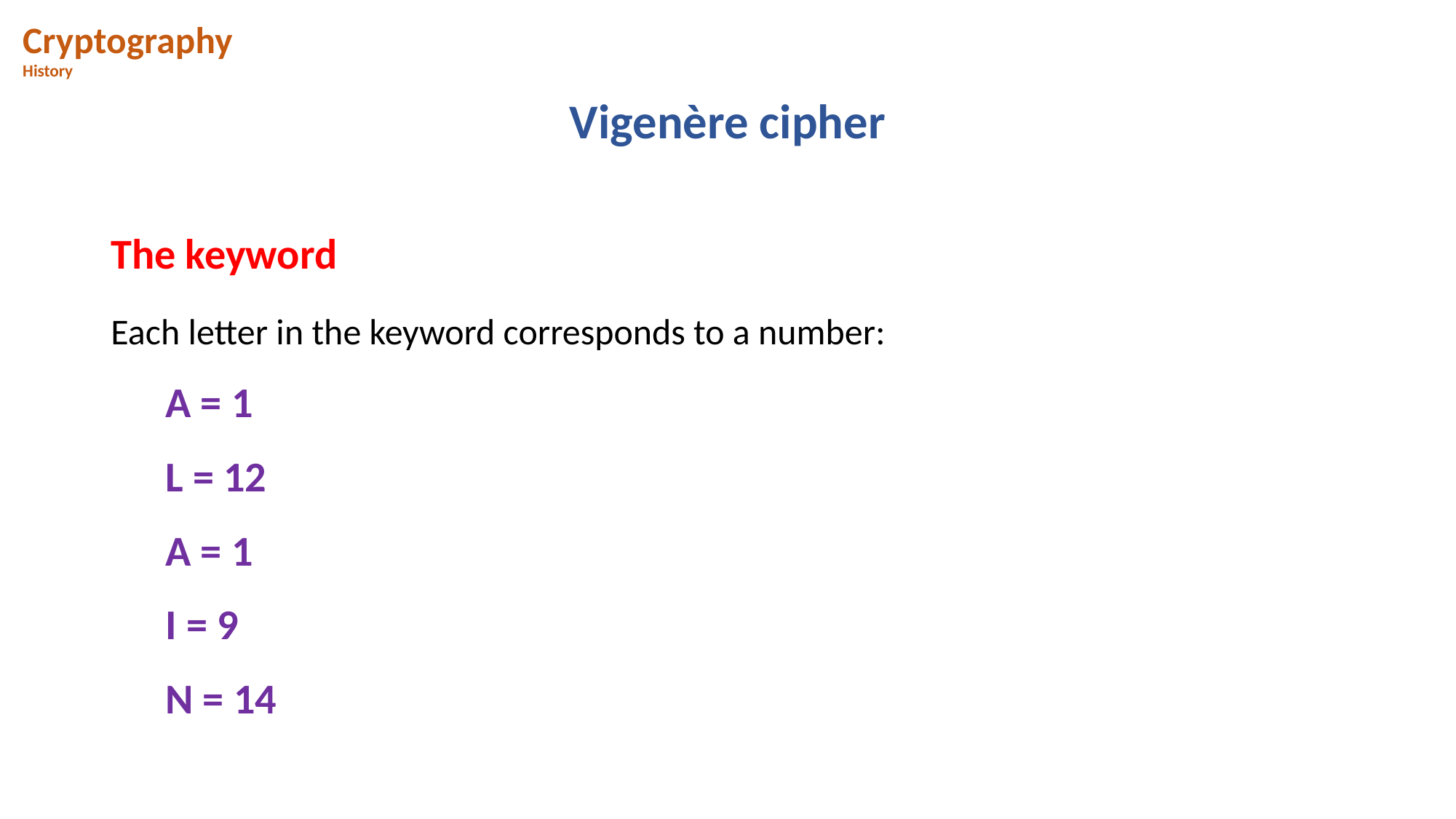

Cryptography
History
# Vigenère cipher
The keyword
Each letter in the keyword corresponds to a number:
A = 1
L = 12
A = 1
I = 9
N = 14